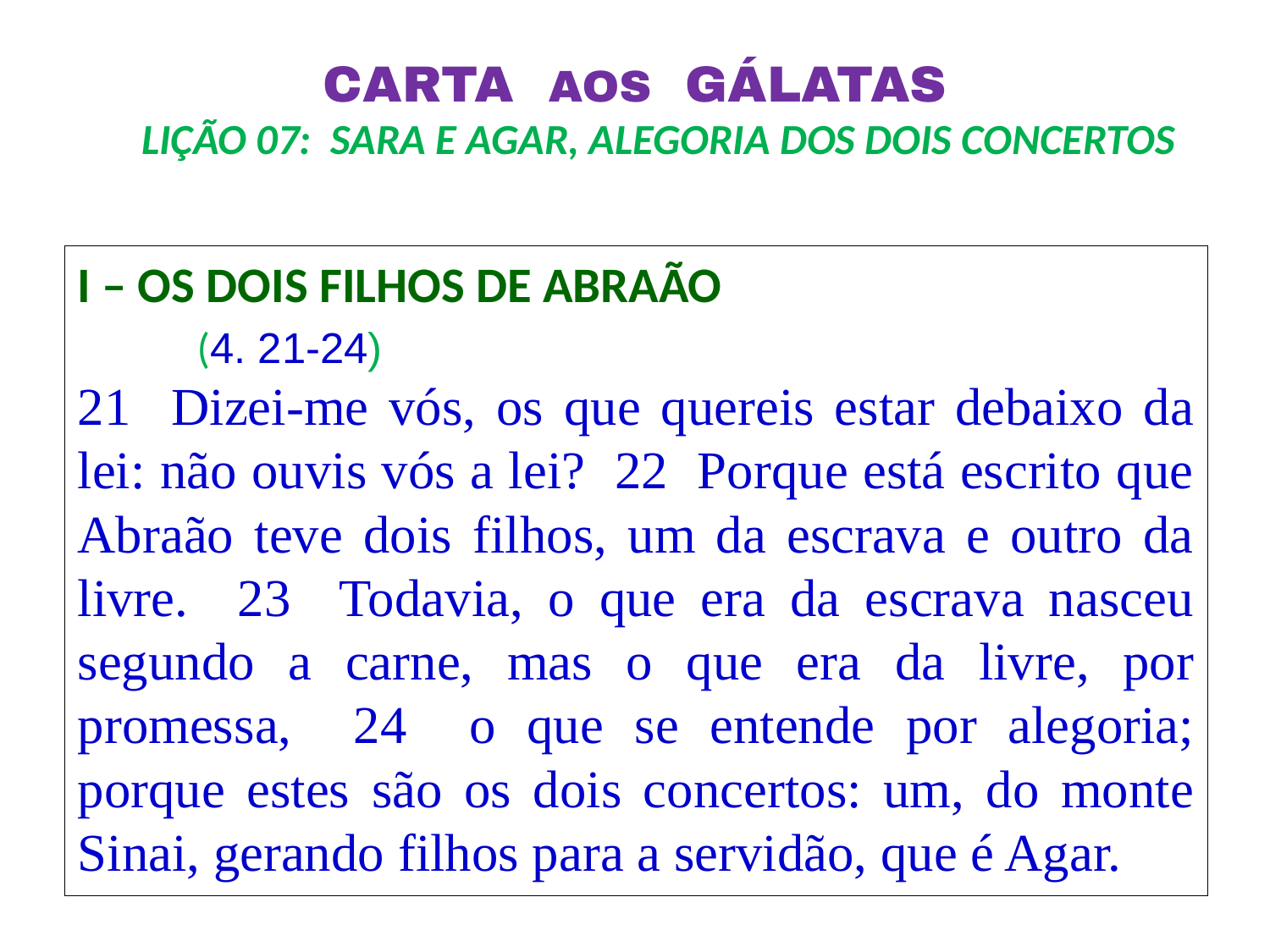

# CARTA  AOS  GÁLATAS LIÇÃO 07:  SARA E AGAR, ALEGORIA DOS DOIS CONCERTOS
I – OS DOIS FILHOS DE ABRAÃO
			(4. 21-24)
21  Dizei-me vós, os que quereis estar debaixo da lei: não ouvis vós a lei?  22  Porque está escrito que Abraão teve dois filhos, um da escrava e outro da livre.  23  Todavia, o que era da escrava nasceu segundo a carne, mas o que era da livre, por promessa,  24  o que se entende por alegoria; porque estes são os dois concertos: um, do monte Sinai, gerando filhos para a servidão, que é Agar.